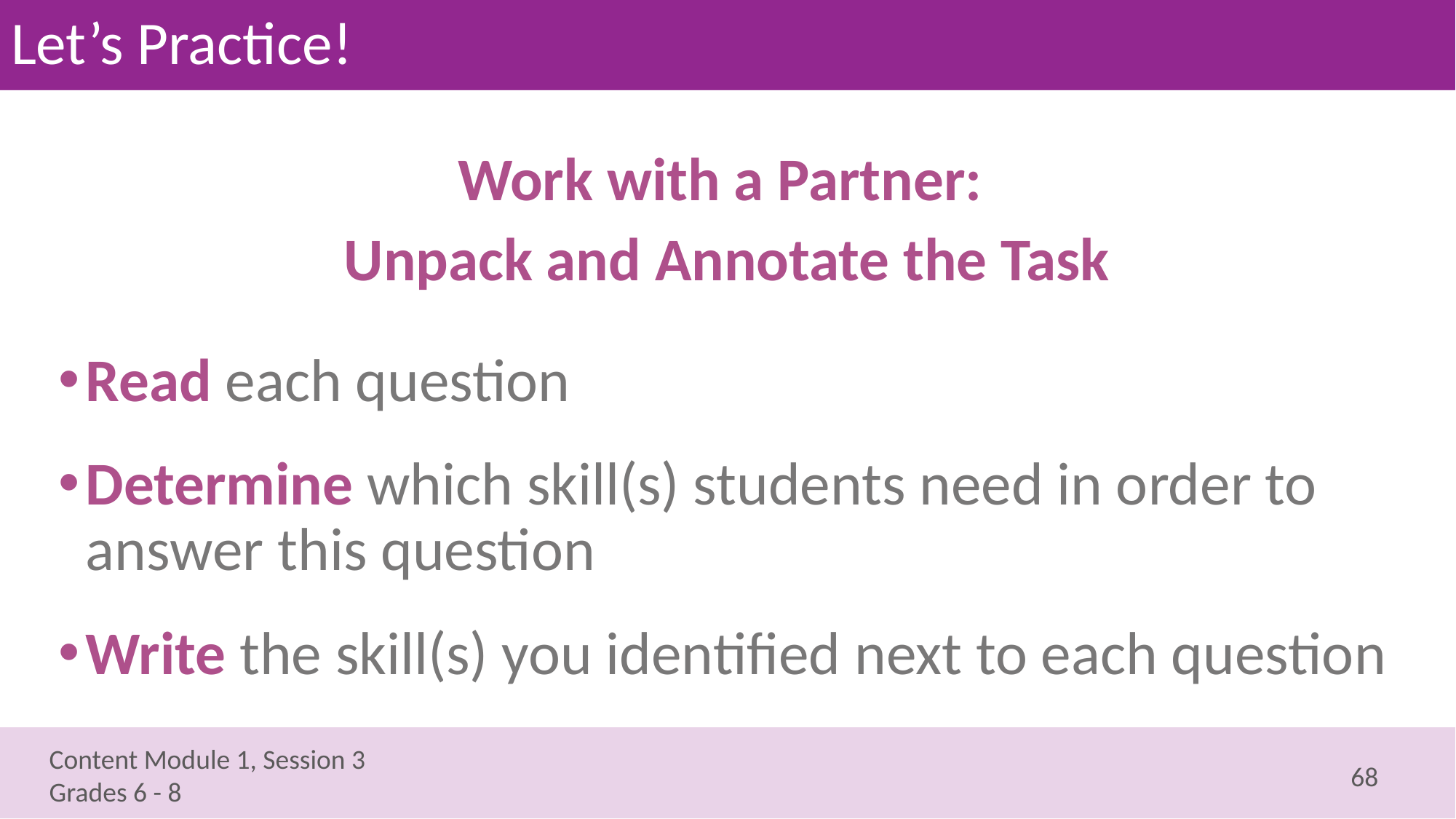

# Let’s Practice!
Work with a Partner:
Unpack and Annotate the Task

Read each question

Determine which skill(s) students need in order to answer this question

Write the skill(s) you identified next to each question
68